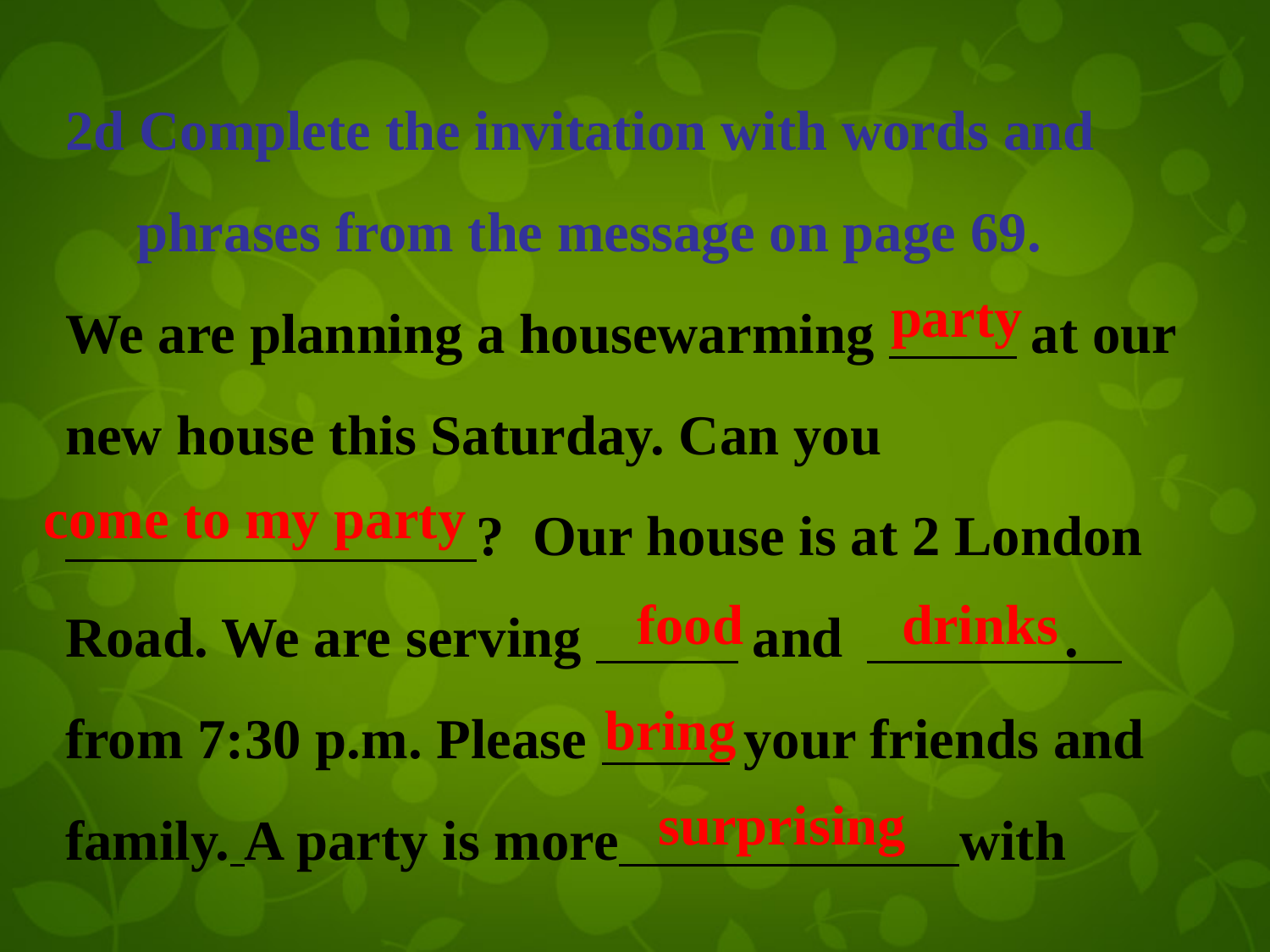

2d Complete the invitation with words and
     phrases from the message on page 69.
We are planning a housewarming           at our new house this Saturday. Can you
                             ?  Our house is at 2 London
Road. We are serving            and                .
from 7:30 p.m. Please           your friends and family. A party is more                        with
party
come to my party
food
drinks
bring
surprising